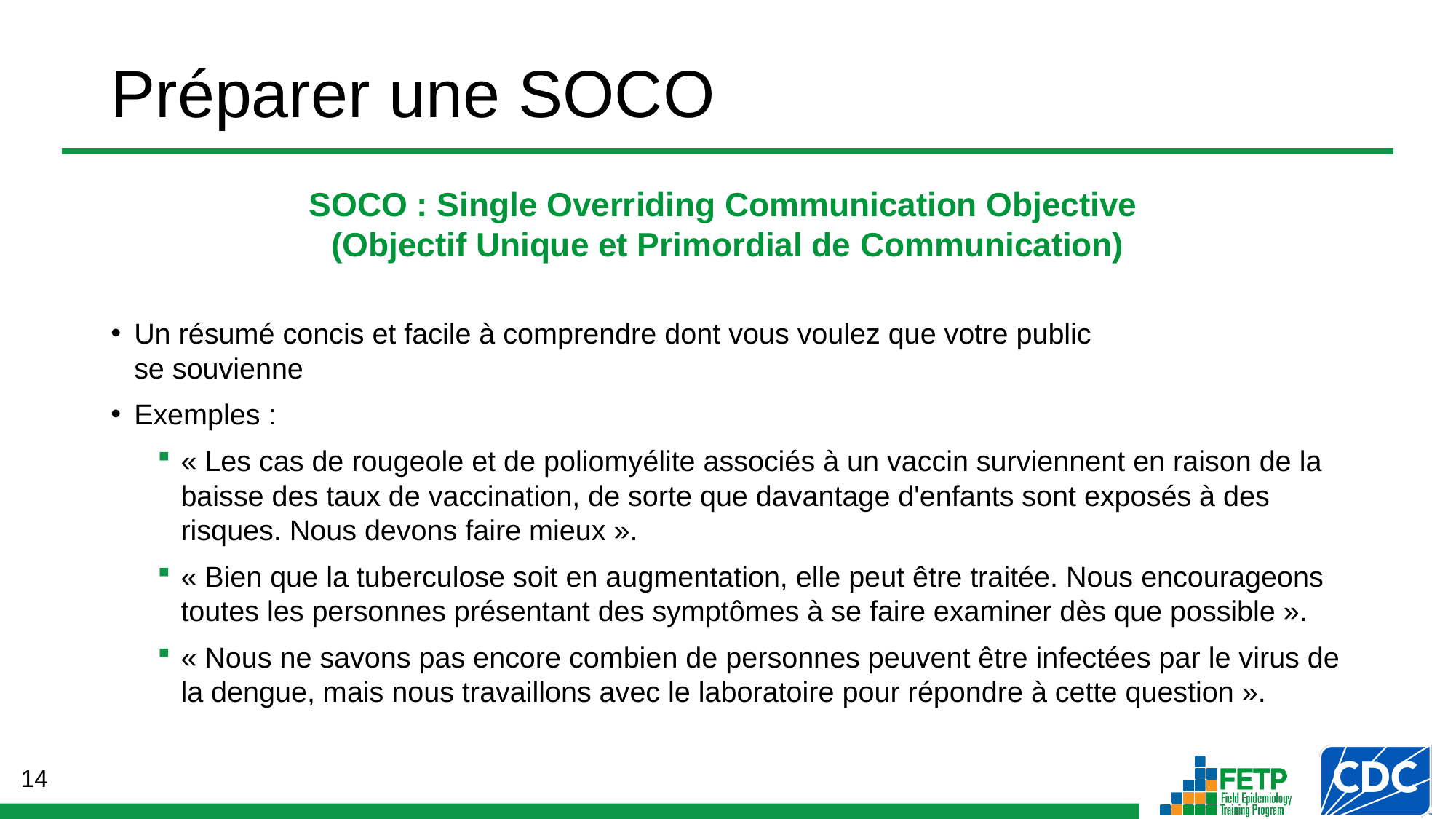

# Préparer une SOCO
SOCO : Single Overriding Communication Objective
(Objectif Unique et Primordial de Communication)
Un résumé concis et facile à comprendre dont vous voulez que votre public
se souvienne
Exemples :
« Les cas de rougeole et de poliomyélite associés à un vaccin surviennent en raison de la baisse des taux de vaccination, de sorte que davantage d'enfants sont exposés à des risques. Nous devons faire mieux ».
« Bien que la tuberculose soit en augmentation, elle peut être traitée. Nous encourageons toutes les personnes présentant des symptômes à se faire examiner dès que possible ».
« Nous ne savons pas encore combien de personnes peuvent être infectées par le virus de la dengue, mais nous travaillons avec le laboratoire pour répondre à cette question ».